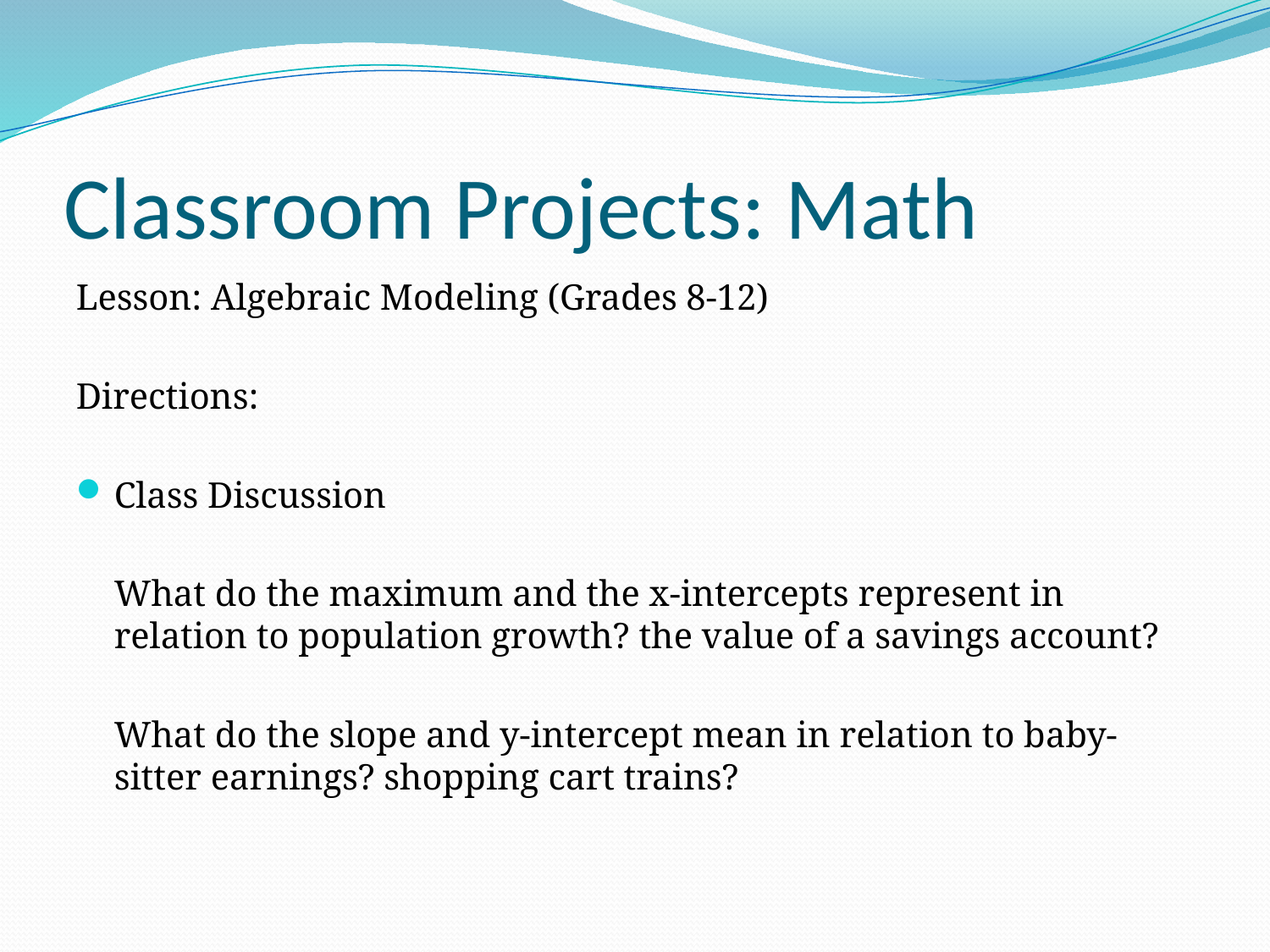

# Classroom Projects: Math
Lesson: Algebraic Modeling (Grades 8-12)

Directions:

Class Discussion

	What do the maximum and the x-intercepts represent in relation to population growth? the value of a savings account?

	What do the slope and y-intercept mean in relation to baby-sitter earnings? shopping cart trains?